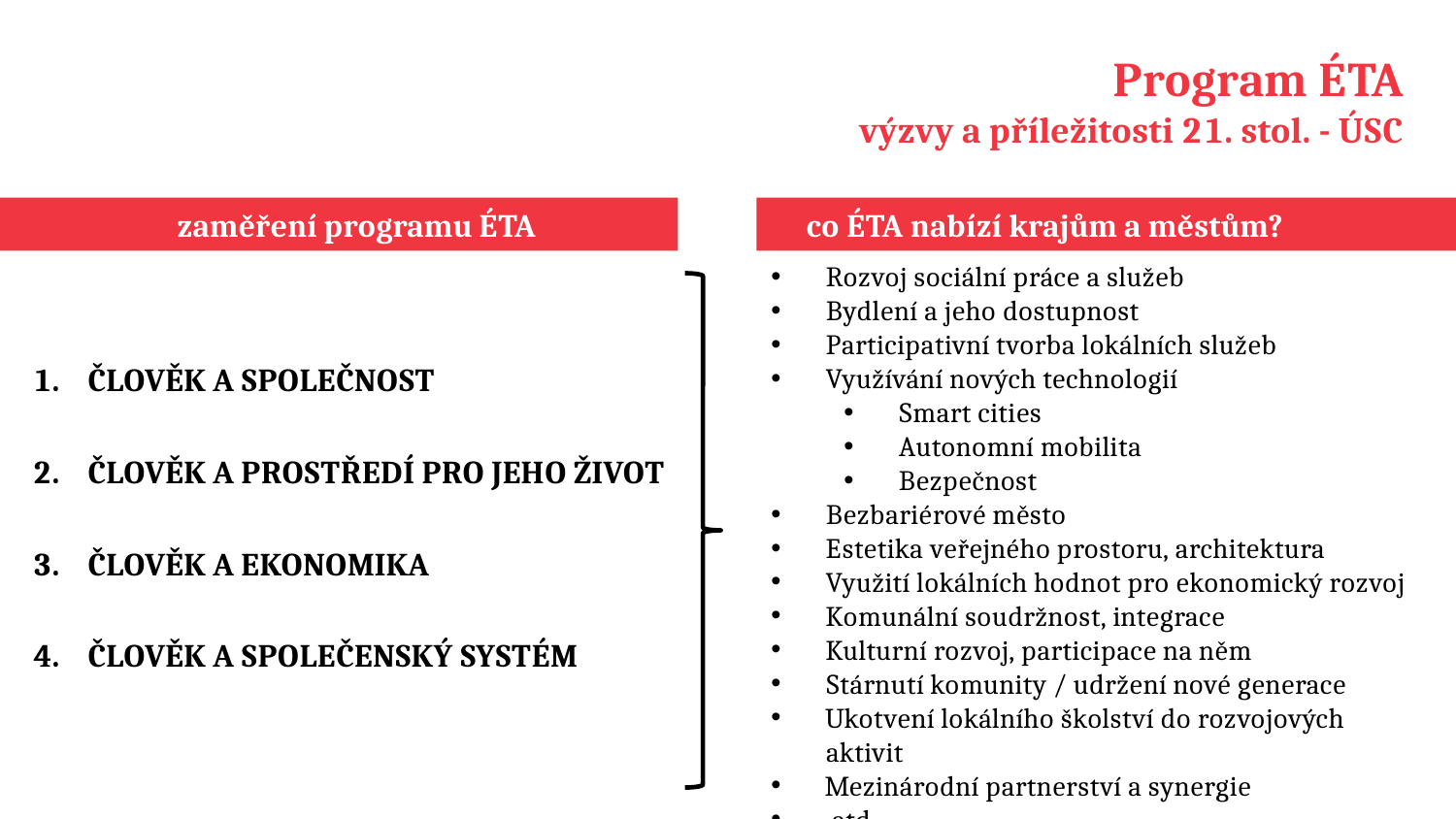

Program ÉTA
výzvy a příležitosti 21. stol. - ÚSC
     zaměření programu ÉTA
     co ÉTA nabízí krajům a městům?
Rozvoj sociální práce a služeb
Bydlení a jeho dostupnost
Participativní tvorba lokálních služeb
Využívání nových technologií
Smart cities
Autonomní mobilita
Bezpečnost
Bezbariérové město
Estetika veřejného prostoru, architektura
Využití lokálních hodnot pro ekonomický rozvoj
Komunální soudržnost, integrace
Kulturní rozvoj, participace na něm
Stárnutí komunity / udržení nové generace
Ukotvení lokálního školství do rozvojových aktivit
Mezinárodní partnerství a synergie
 atd.

ČLOVĚK A SPOLEČNOST

ČLOVĚK A PROSTŘEDÍ PRO JEHO ŽIVOT

ČLOVĚK A EKONOMIKA

ČLOVĚK A SPOLEČENSKÝ SYSTÉM